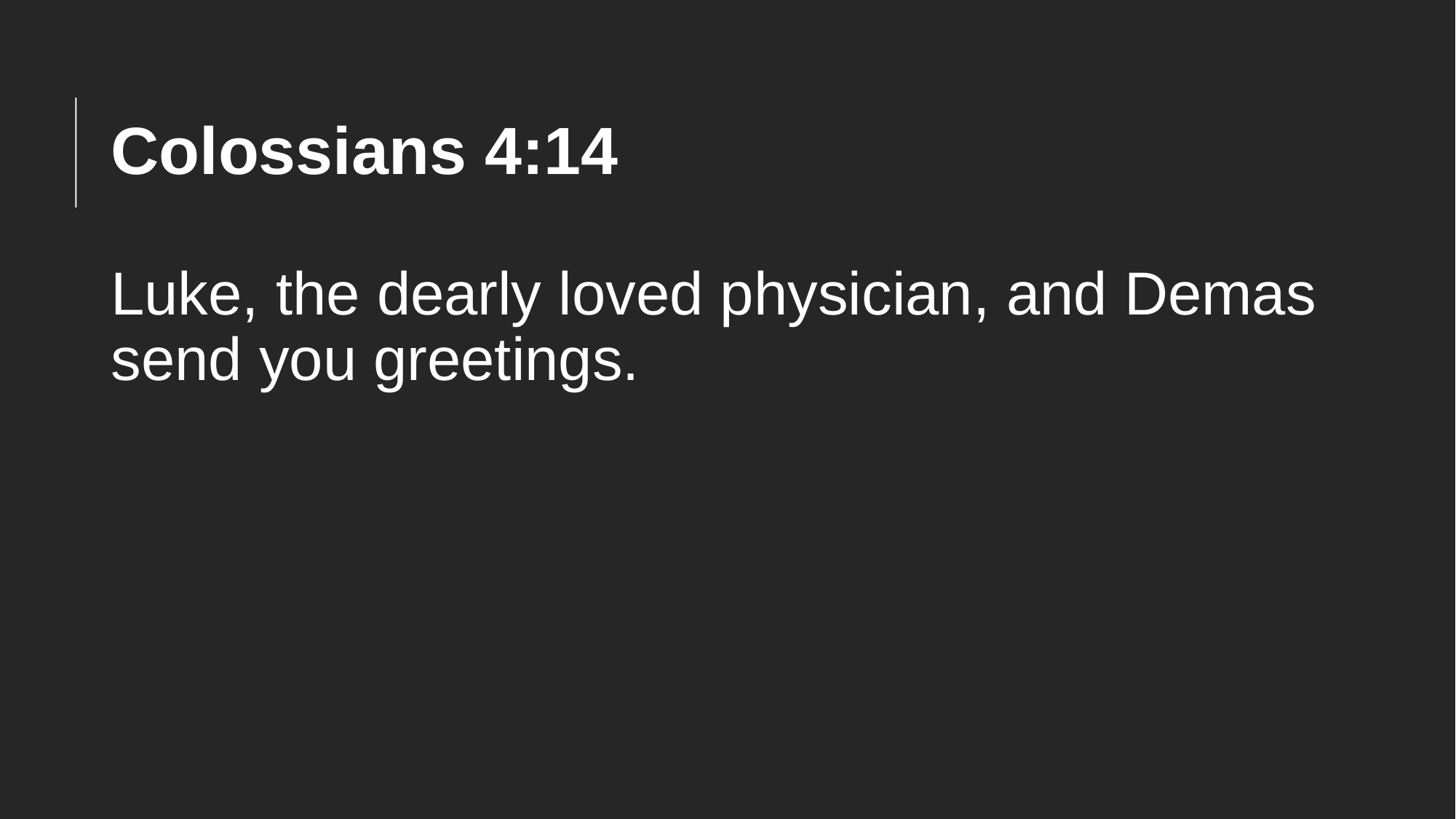

# Colossians 4:14
Luke, the dearly loved physician, and Demas send you greetings.